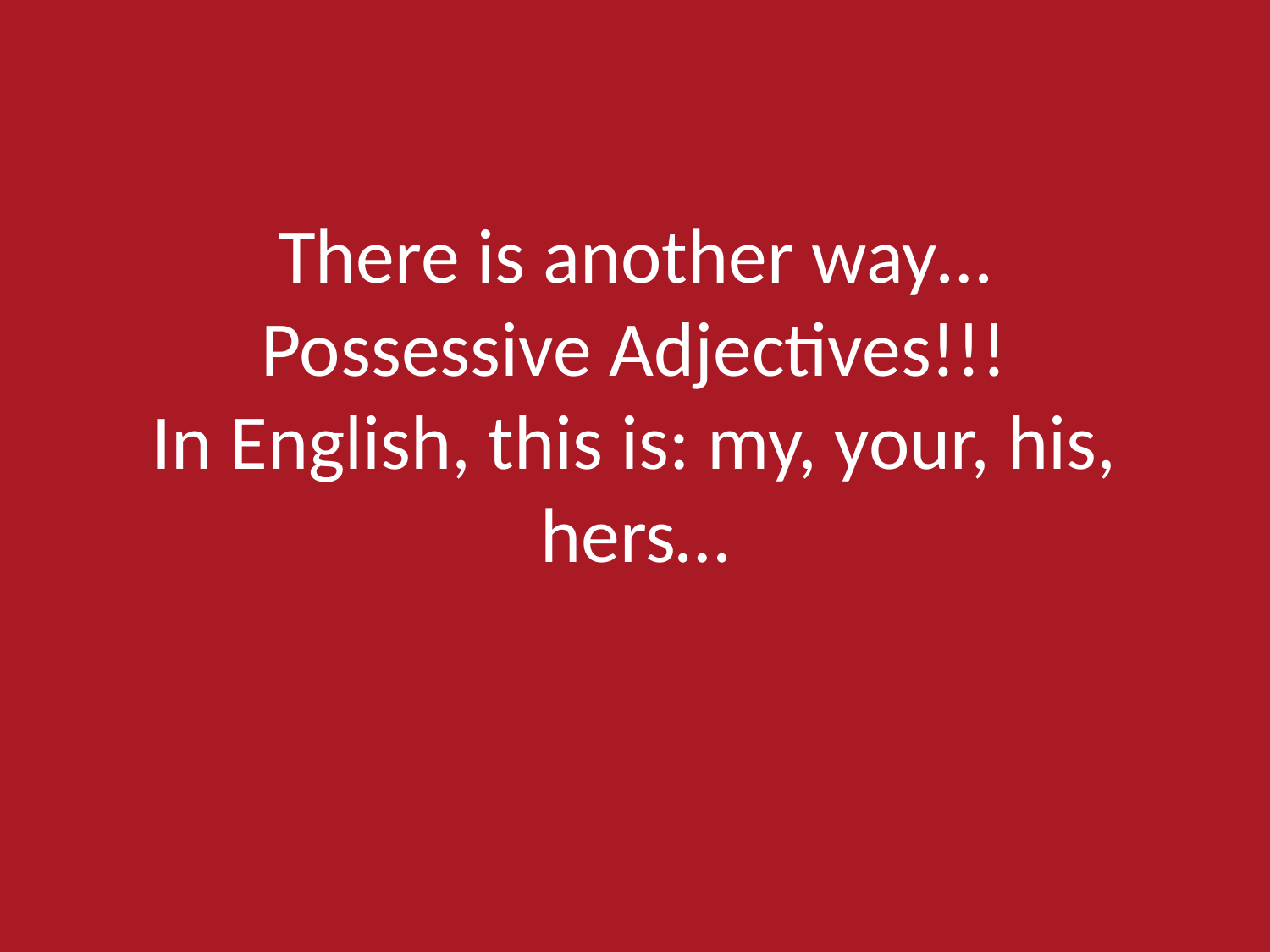

# There is another way… Possessive Adjectives!!! In English, this is: my, your, his, hers…